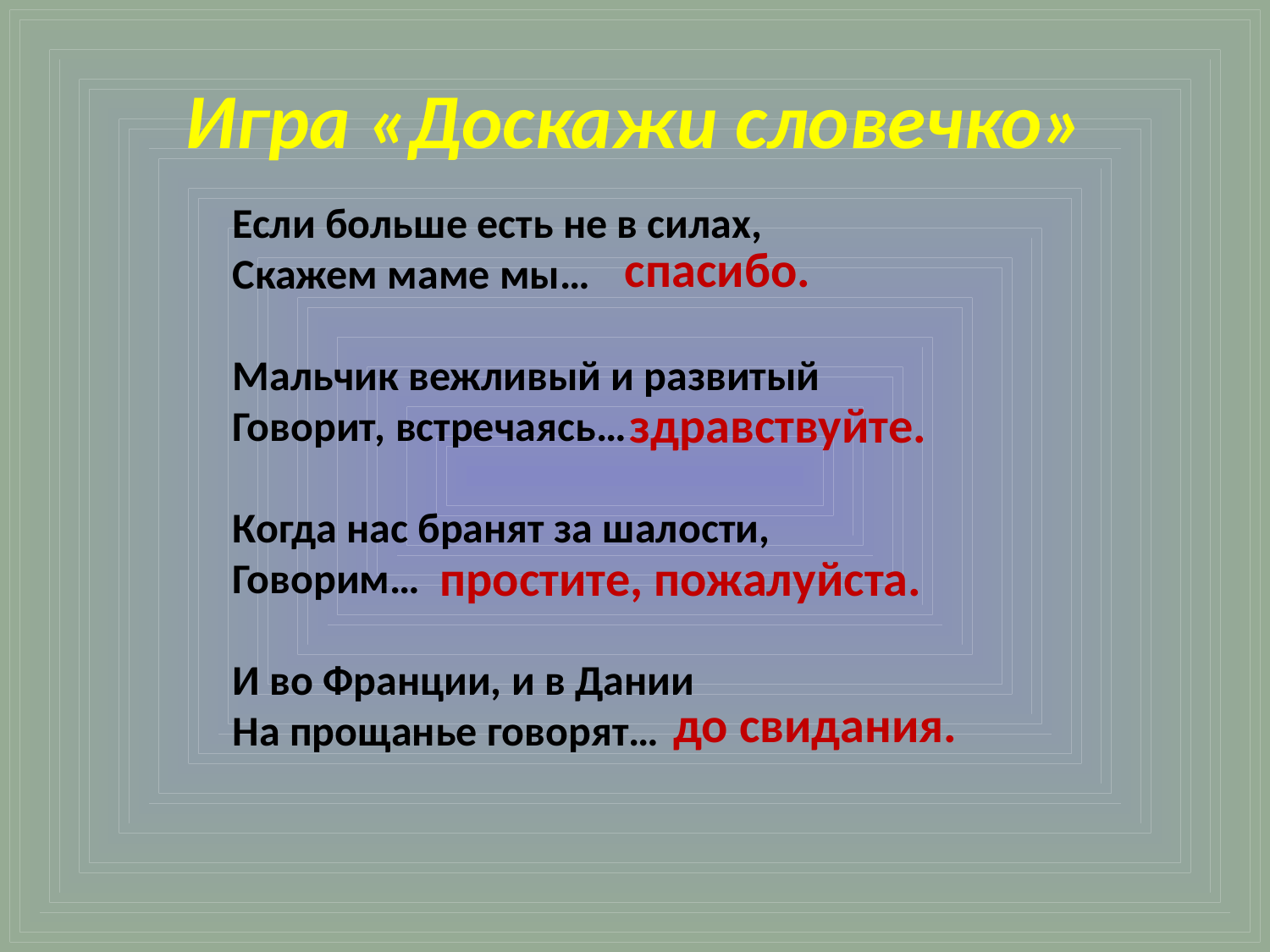

# Игра «Доскажи словечко»
Если больше есть не в силах,
Скажем маме мы…

Мальчик вежливый и развитый
Говорит, встречаясь…

Когда нас бранят за шалости,
Говорим…

И во Франции, и в Дании
На прощанье говорят…

спасибо.
здравствуйте.
простите, пожалуйста.
до свидания.